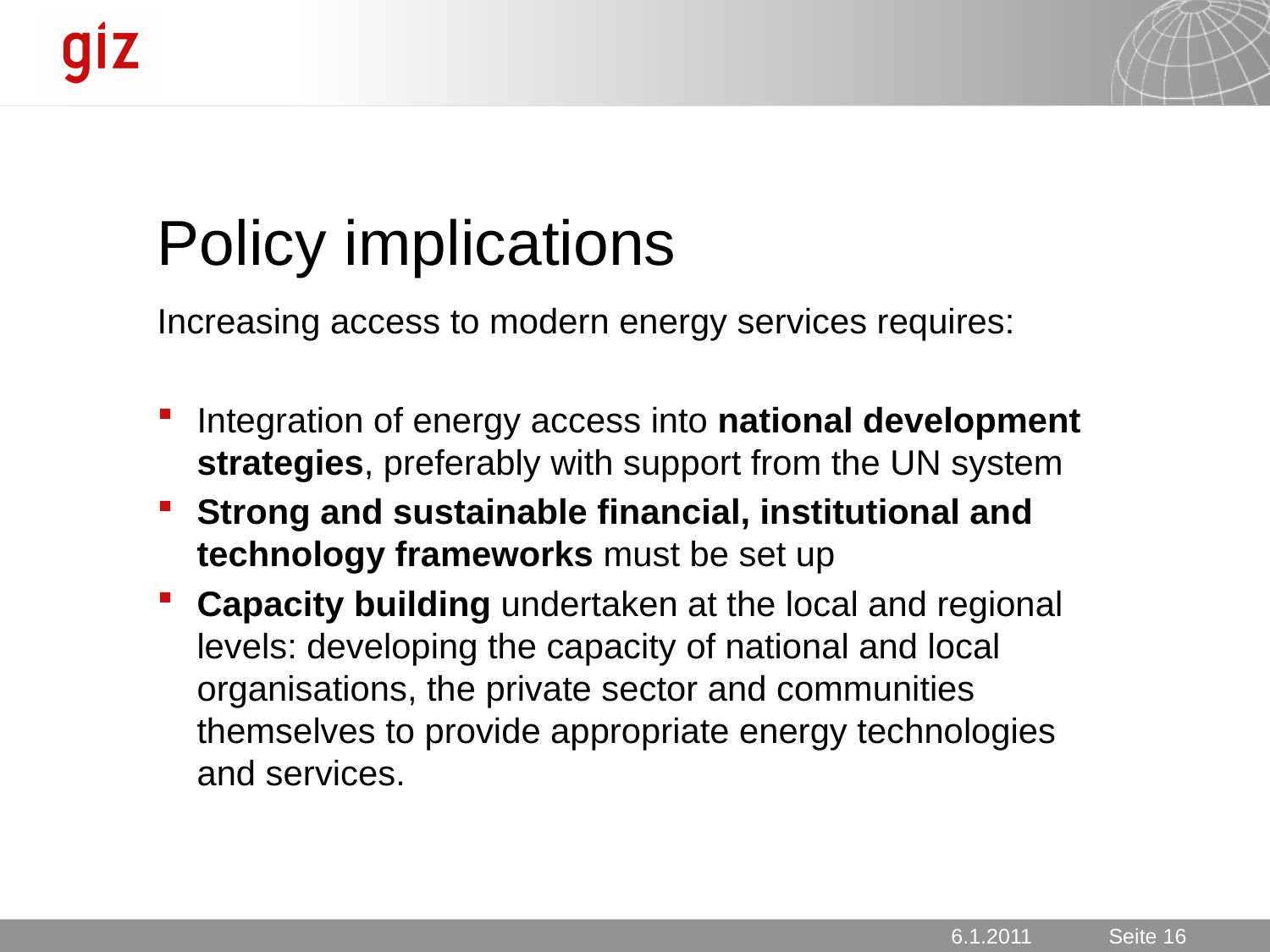

# Policy implications
Increasing access to modern energy services requires:

Integration of energy access into national development strategies, preferably with support from the UN system
Strong and sustainable financial, institutional and technology frameworks must be set up
Capacity building undertaken at the local and regional levels: developing the capacity of national and local organisations, the private sector and communities themselves to provide appropriate energy technologies and services.
6.1.2011